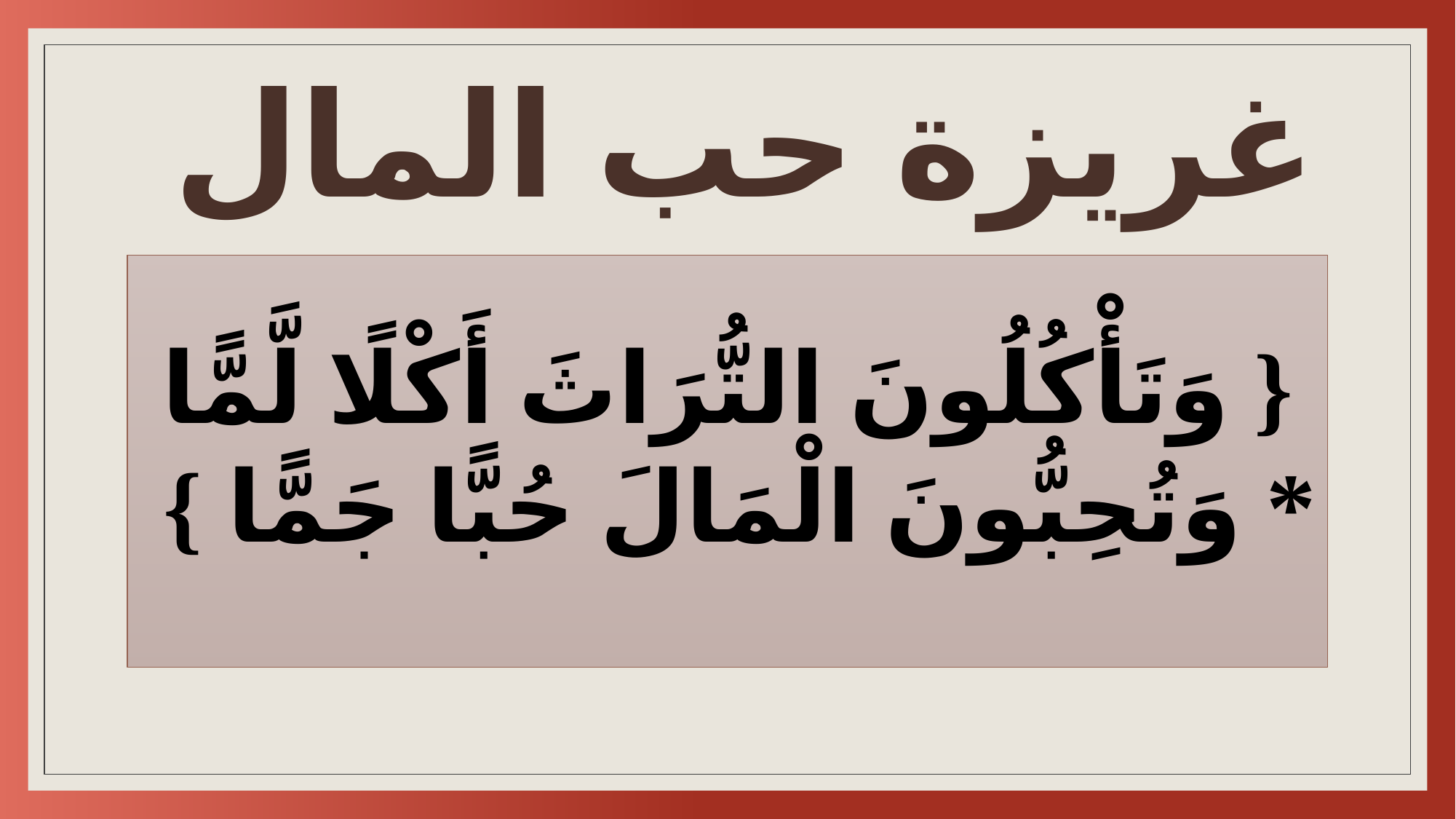

# غريزة حب المال

{ وَتَأْكُلُونَ التُّرَاثَ أَكْلًا لَّمًّا * وَتُحِبُّونَ الْمَالَ حُبًّا جَمًّا }